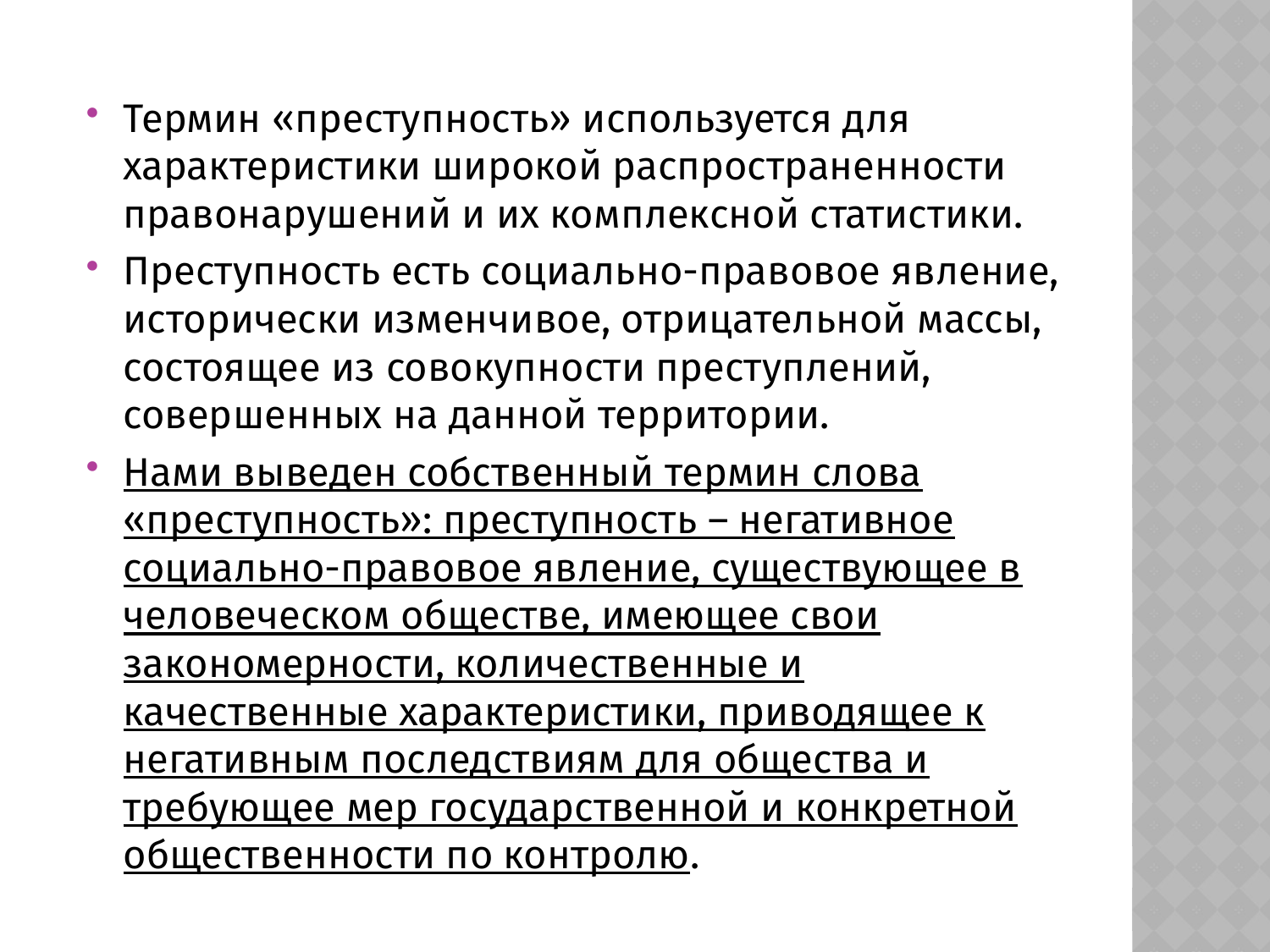

Термин «преступность» используется для характеристики широкой распространенности правонарушений и их комплексной статистики.
Преступность есть социально-правовое явление, исторически изменчивое, отрицательной массы, состоящее из совокупности преступлений, совершенных на данной территории.
Нами выведен собственный термин слова «преступность»: преступность – негативное социально-правовое явление, существующее в человеческом обществе, имеющее свои закономерности, количественные и качественные характеристики, приводящее к негативным последствиям для общества и требующее мер государственной и конкретной общественности по контролю.